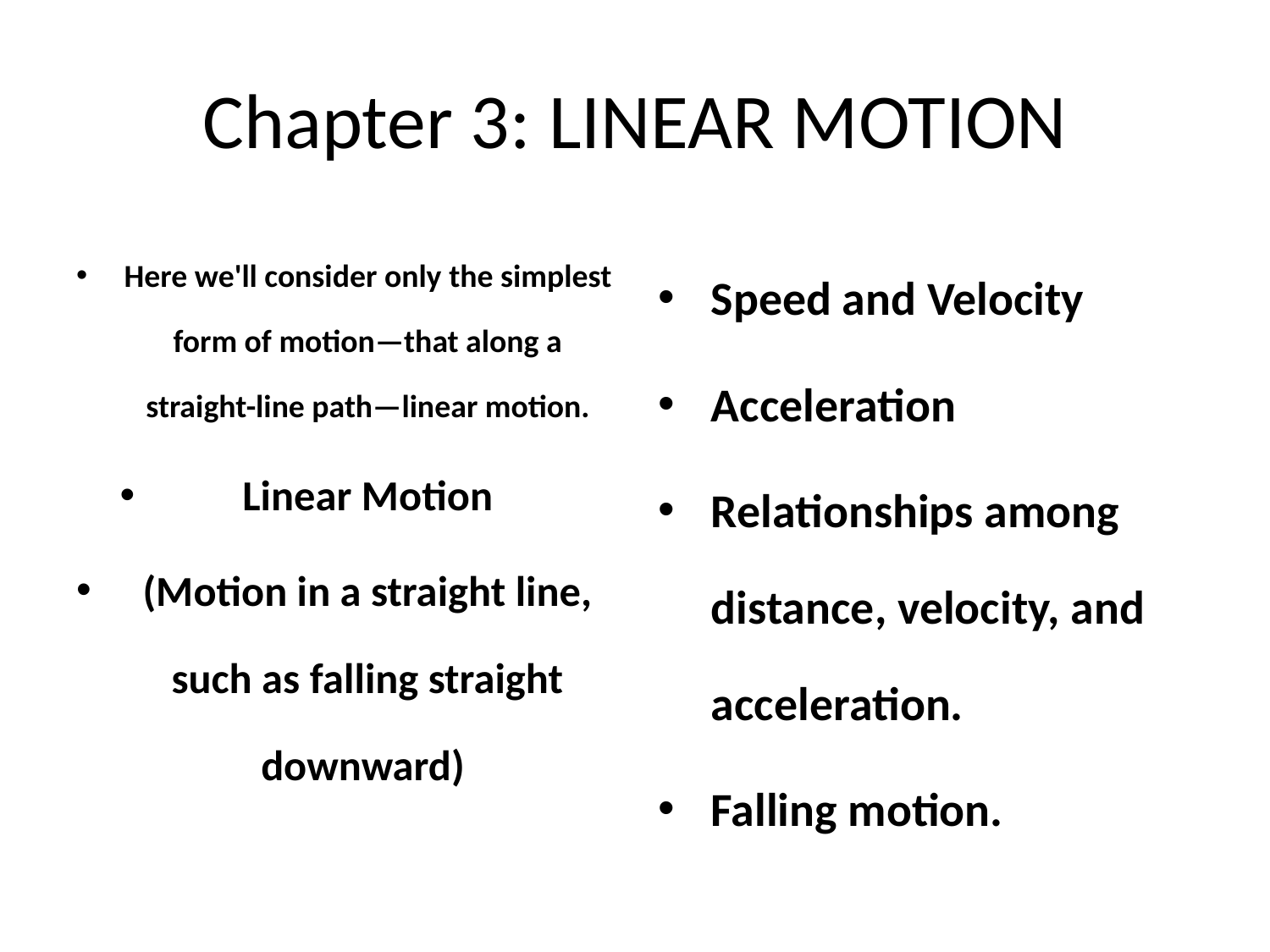

# Chapter 3: LINEAR MOTION
Here we'll consider only the simplest form of motion—that along a straight-line path—linear motion.
Linear Motion
 (Motion in a straight line,
such as falling straight downward)

Speed and Velocity
Acceleration
Relationships among distance, velocity, and acceleration.
Falling motion.